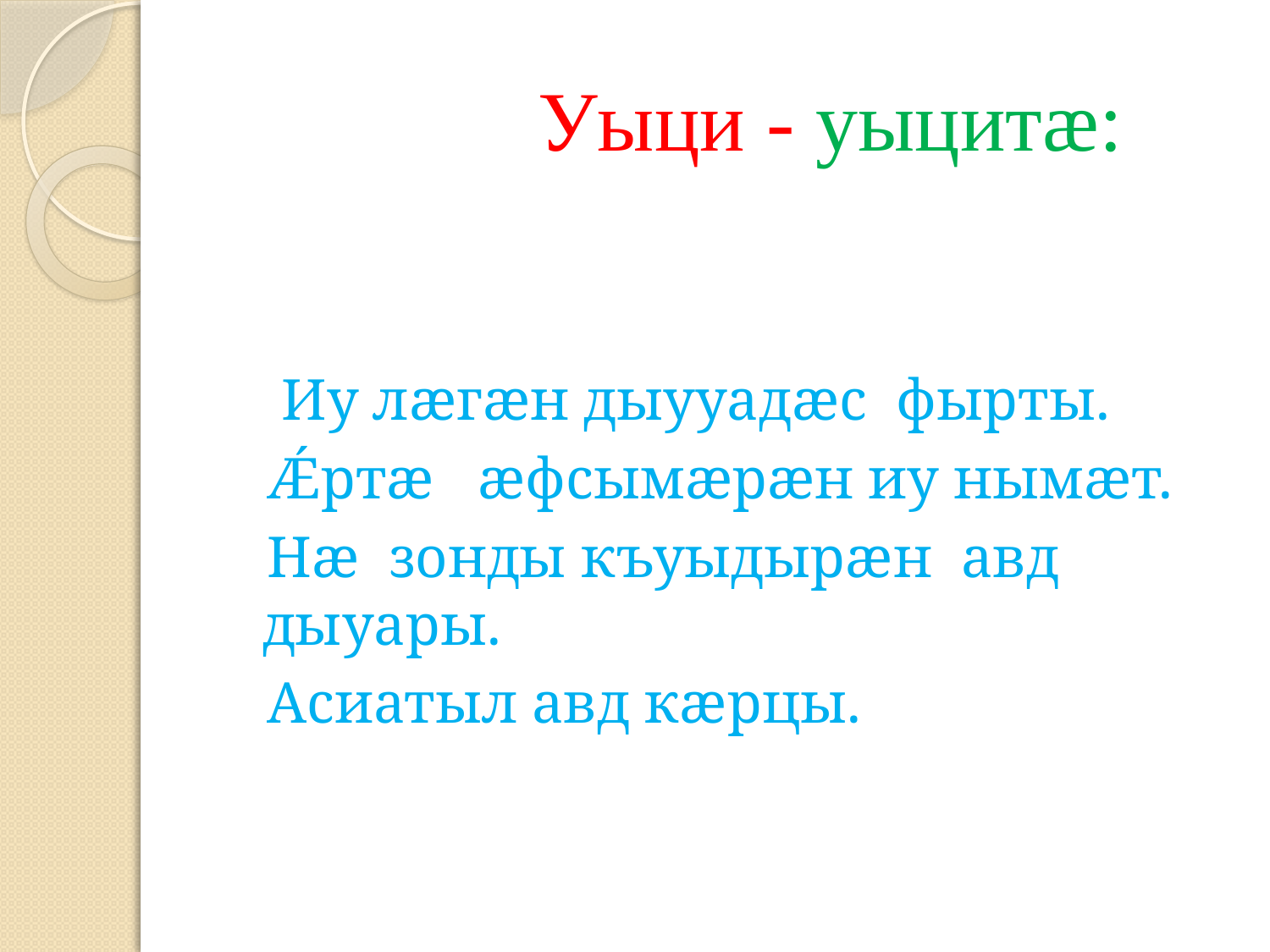

# Уыци - уыцитæ:

    Иу лæгæн дыууадæс  фырты.
   Ǽртæ   æфсымæрæн иу нымæт.
   Нæ  зонды къуыдырæн  авд дыуары.
   Асиатыл авд кæрцы.